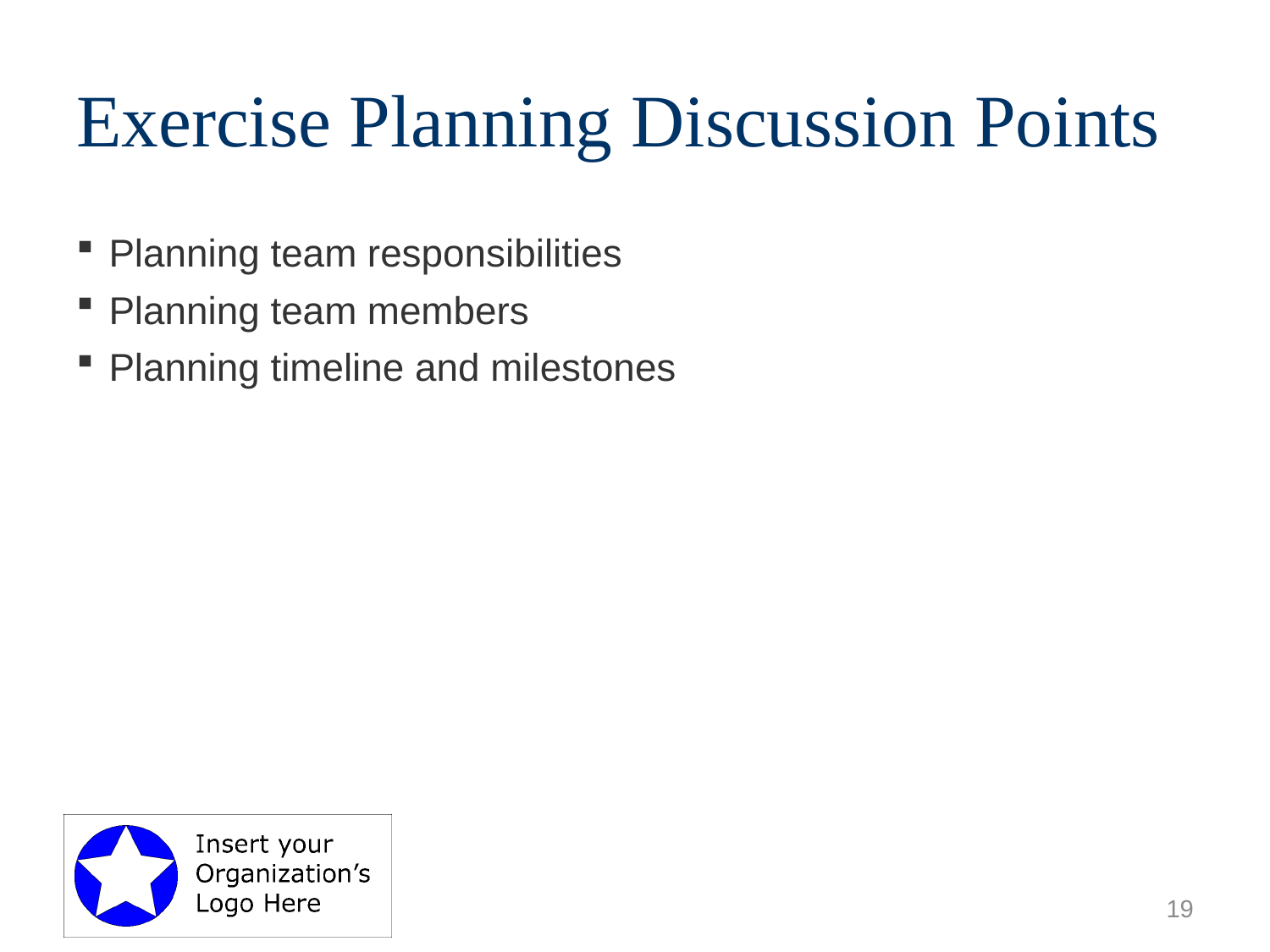

# Exercise Planning Discussion Points
Planning team responsibilities
Planning team members
Planning timeline and milestones
19